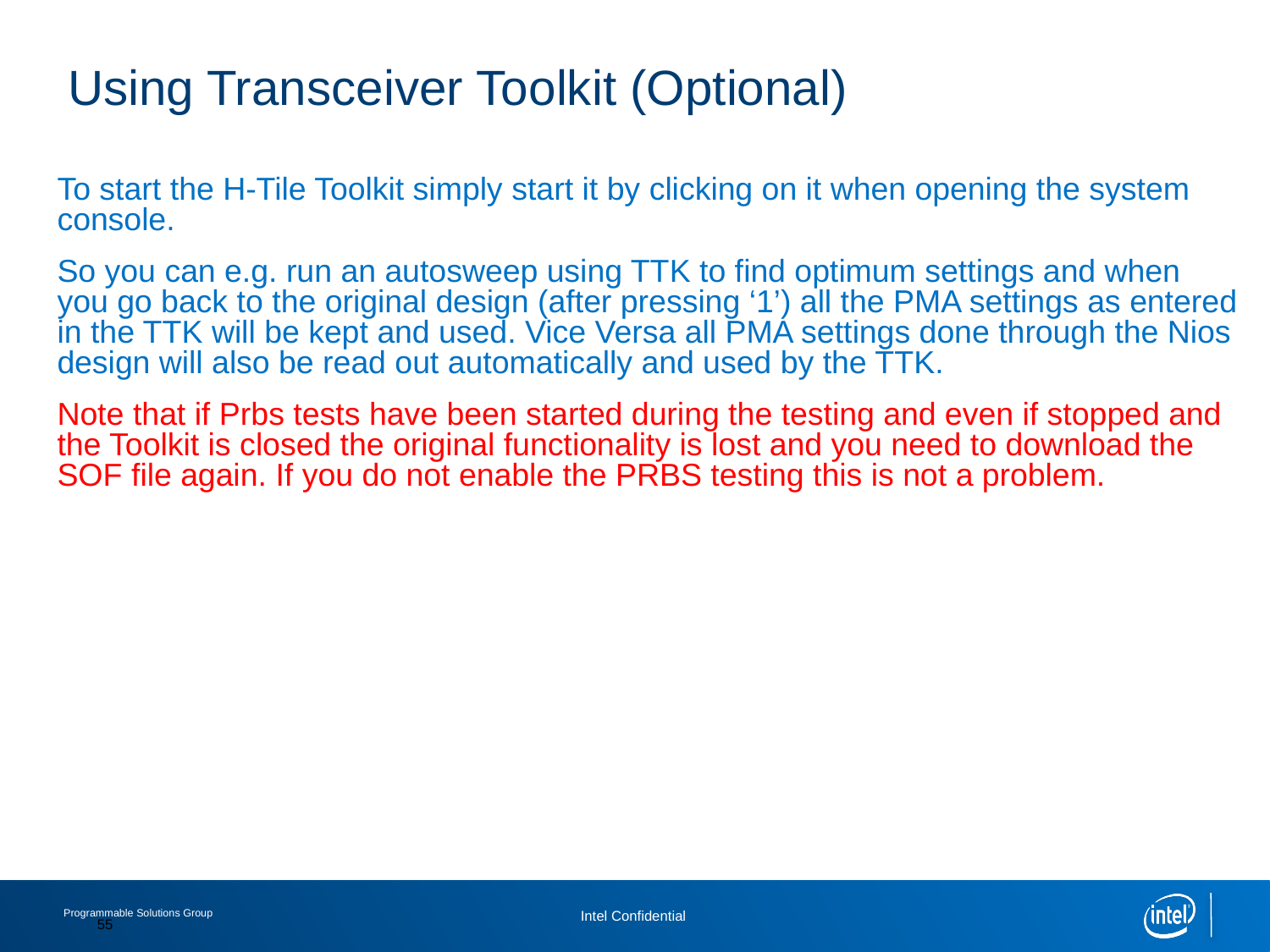

# Using Transceiver Toolkit (Optional)
To start the H-Tile Toolkit simply start it by clicking on it when opening the system console.
So you can e.g. run an autosweep using TTK to find optimum settings and when you go back to the original design (after pressing ‘1’) all the PMA settings as entered in the TTK will be kept and used. Vice Versa all PMA settings done through the Nios design will also be read out automatically and used by the TTK.
Note that if Prbs tests have been started during the testing and even if stopped and the Toolkit is closed the original functionality is lost and you need to download the SOF file again. If you do not enable the PRBS testing this is not a problem.
55